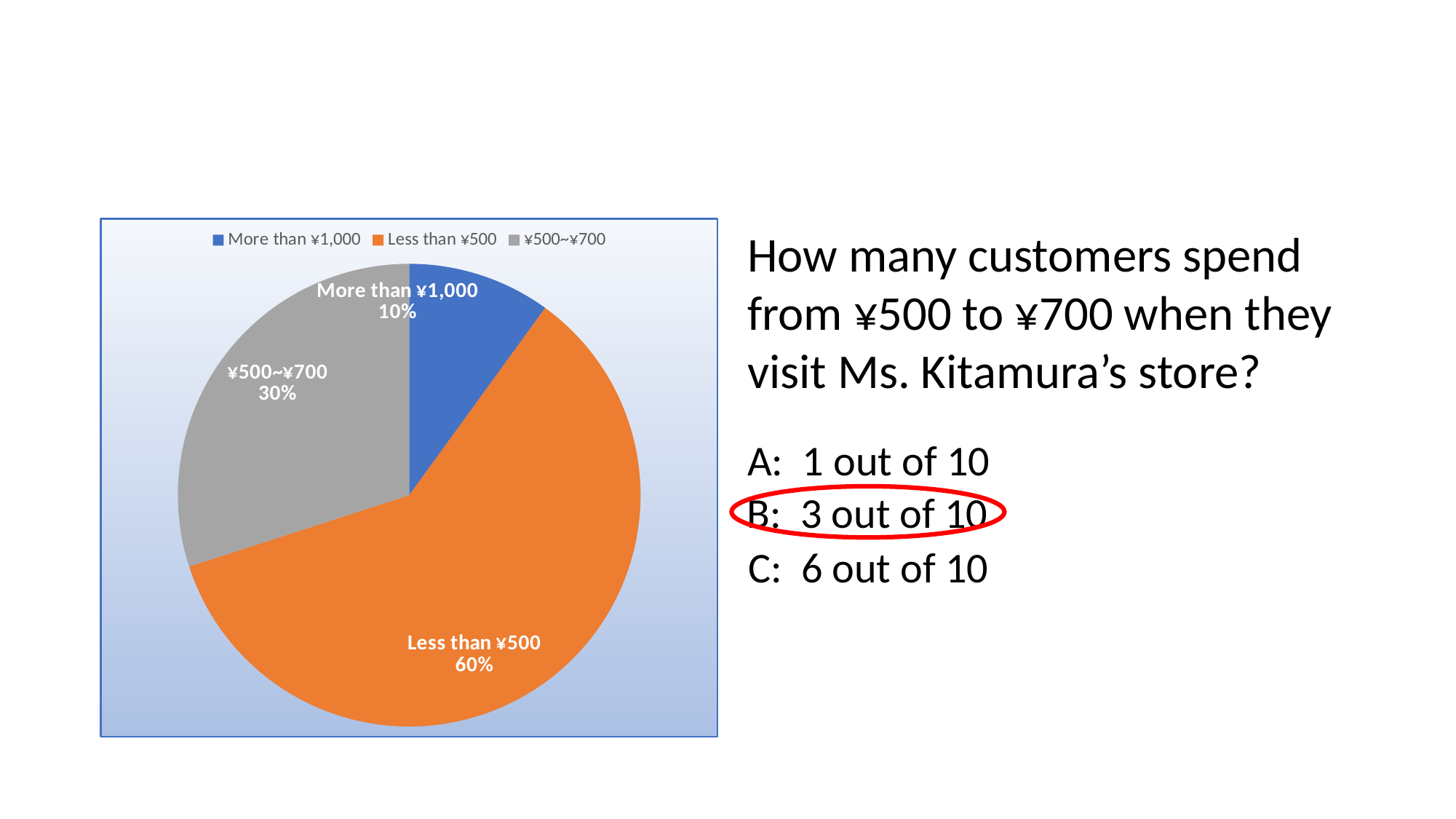

#

### Chart

| Category | Column1 |
|---|---|
| More than ¥1,000 | 0.1 |
| Less than ¥500 | 0.6 |
| ¥500~¥700 | 0.3 |
How many customers spend from ¥500 to ¥700 when they visit Ms. Kitamura’s store?
A:  1 out of 10
B:  3 out of 10

C:  6 out of 10